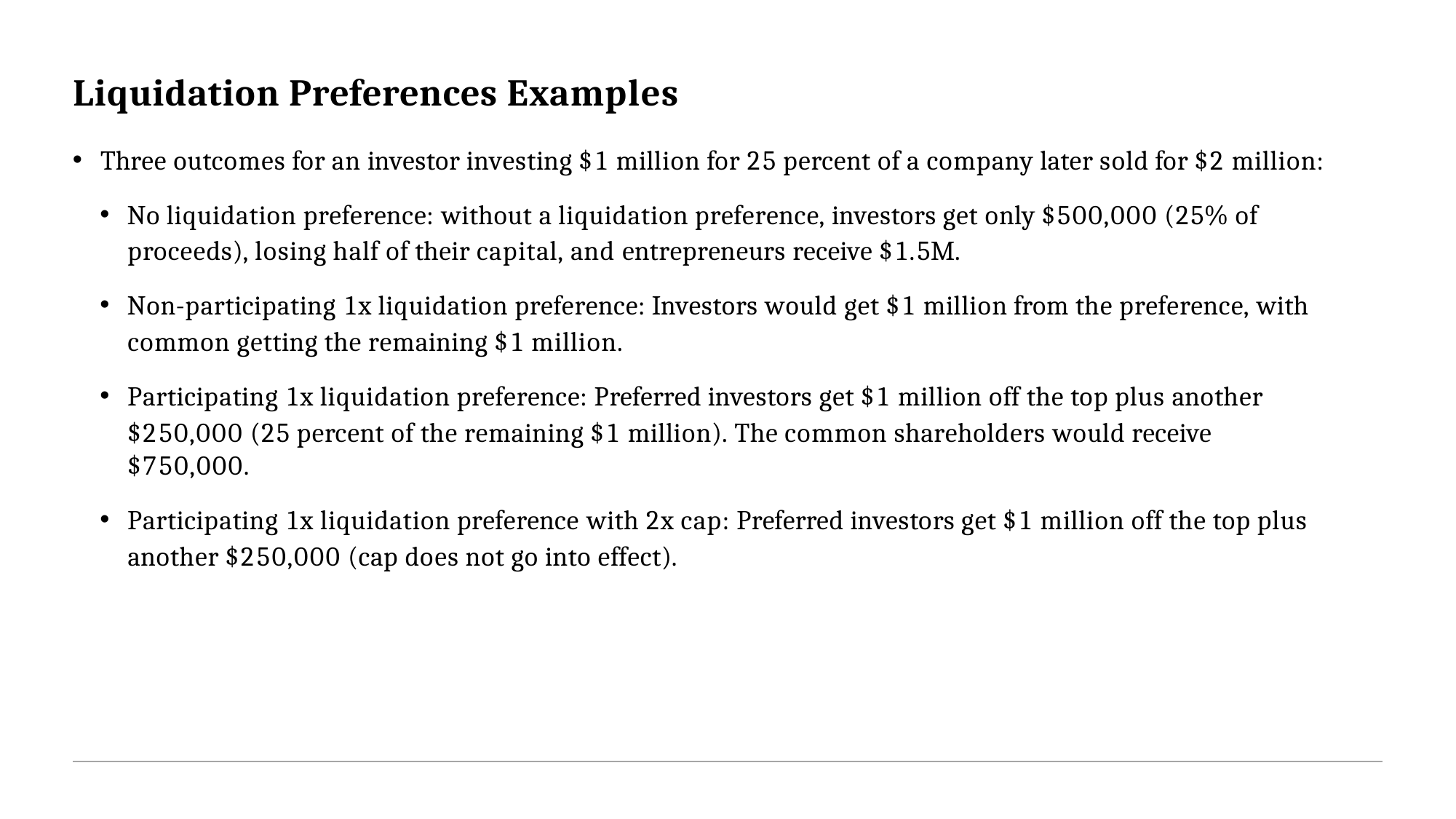

# Liquidation Preferences Examples
Three outcomes for an investor investing $1 million for 25 percent of a company later sold for $2 million:
No liquidation preference: without a liquidation preference, investors get only $500,000 (25% of  proceeds), losing half of their capital, and entrepreneurs receive $1.5M.
Non-participating 1x liquidation preference: Investors would get $1 million from the preference, with  common getting the remaining $1 million.
Participating 1x liquidation preference: Preferred investors get $1 million off the top plus another
$250,000 (25 percent of the remaining $1 million). The common shareholders would receive $750,000.
Participating 1x liquidation preference with 2x cap: Preferred investors get $1 million off the top plus  another $250,000 (cap does not go into effect).